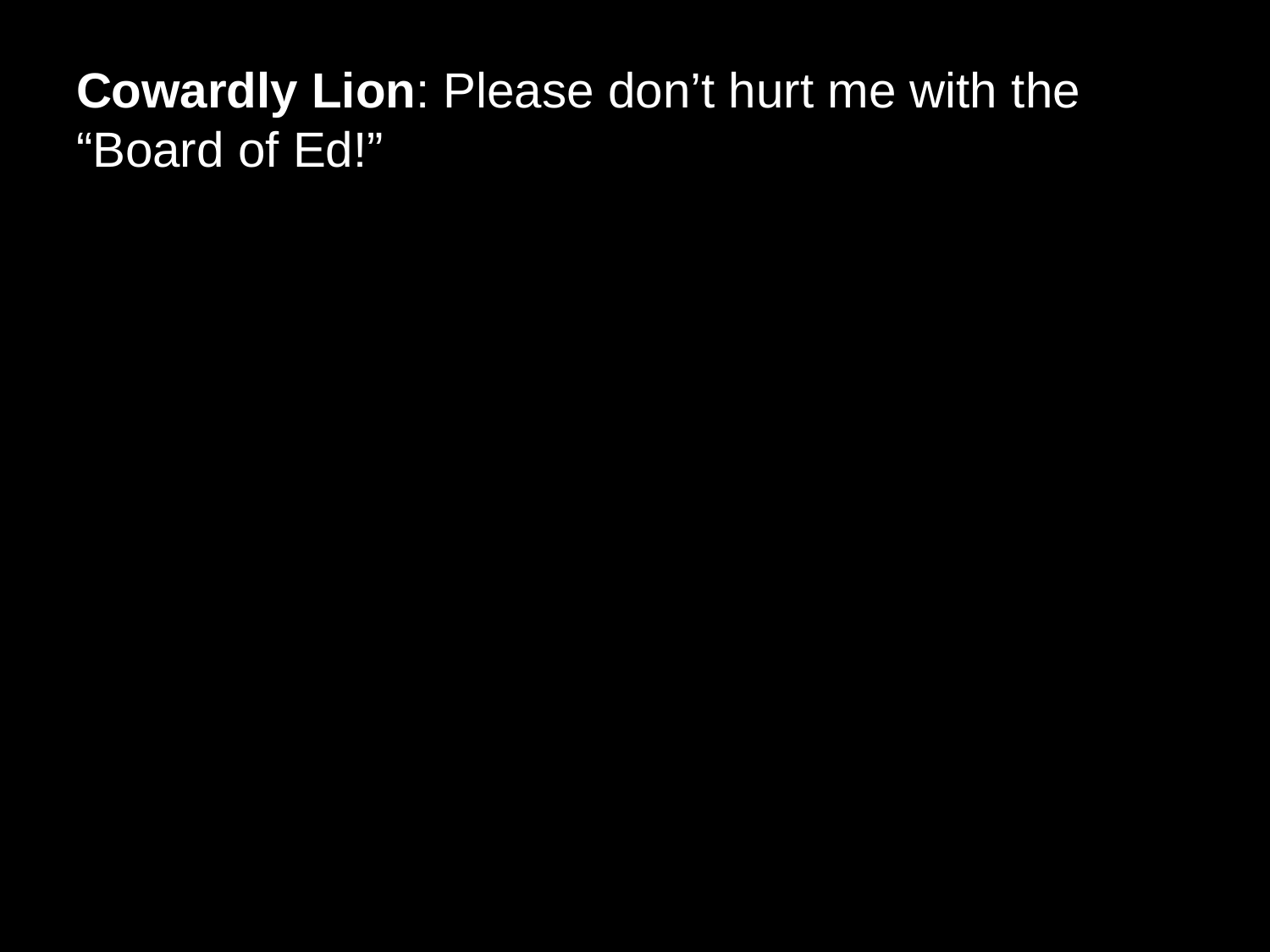

# Cowardly Lion: Please don’t hurt me with the “Board of Ed!”